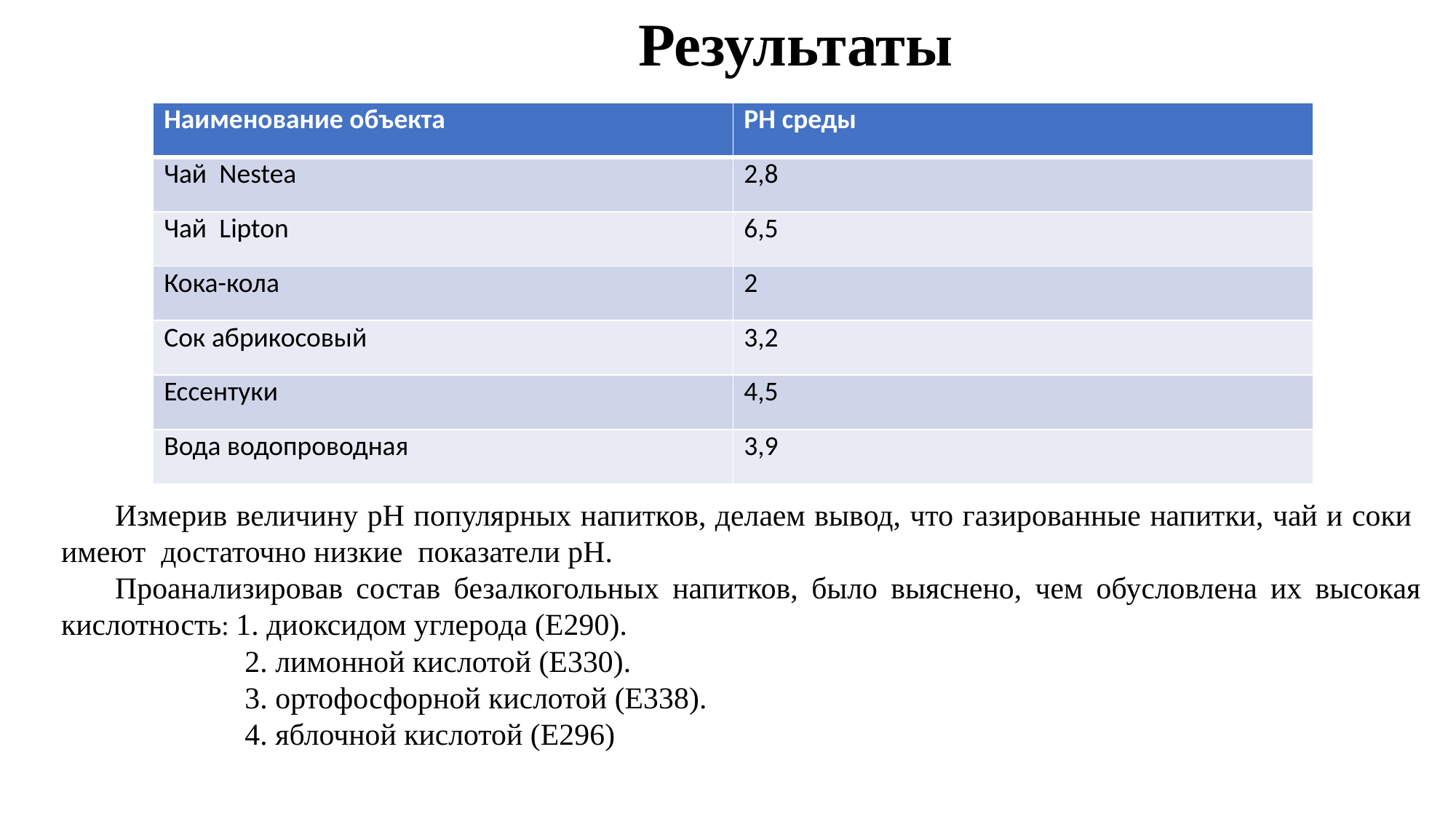

Результаты
| Наименование объекта | РН среды |
| --- | --- |
| Чай Nestea | 2,8 |
| Чай Lipton | 6,5 |
| Кока-кола | 2 |
| Сок абрикосовый | 3,2 |
| Ессентуки | 4,5 |
| Вода водопроводная | 3,9 |
Измерив величину pH популярных напитков, делаем вывод, что газированные напитки, чай и соки  имеют  достаточно низкие  показатели pH.
Проанализировав состав безалкогольных напитков, было выяснено, чем обусловлена их высокая кислотность: 1. диоксидом углерода (Е290).
                 2. лимонной кислотой (Е330).
                 3. ортофосфорной кислотой (Е338).
                 4. яблочной кислотой (Е296)